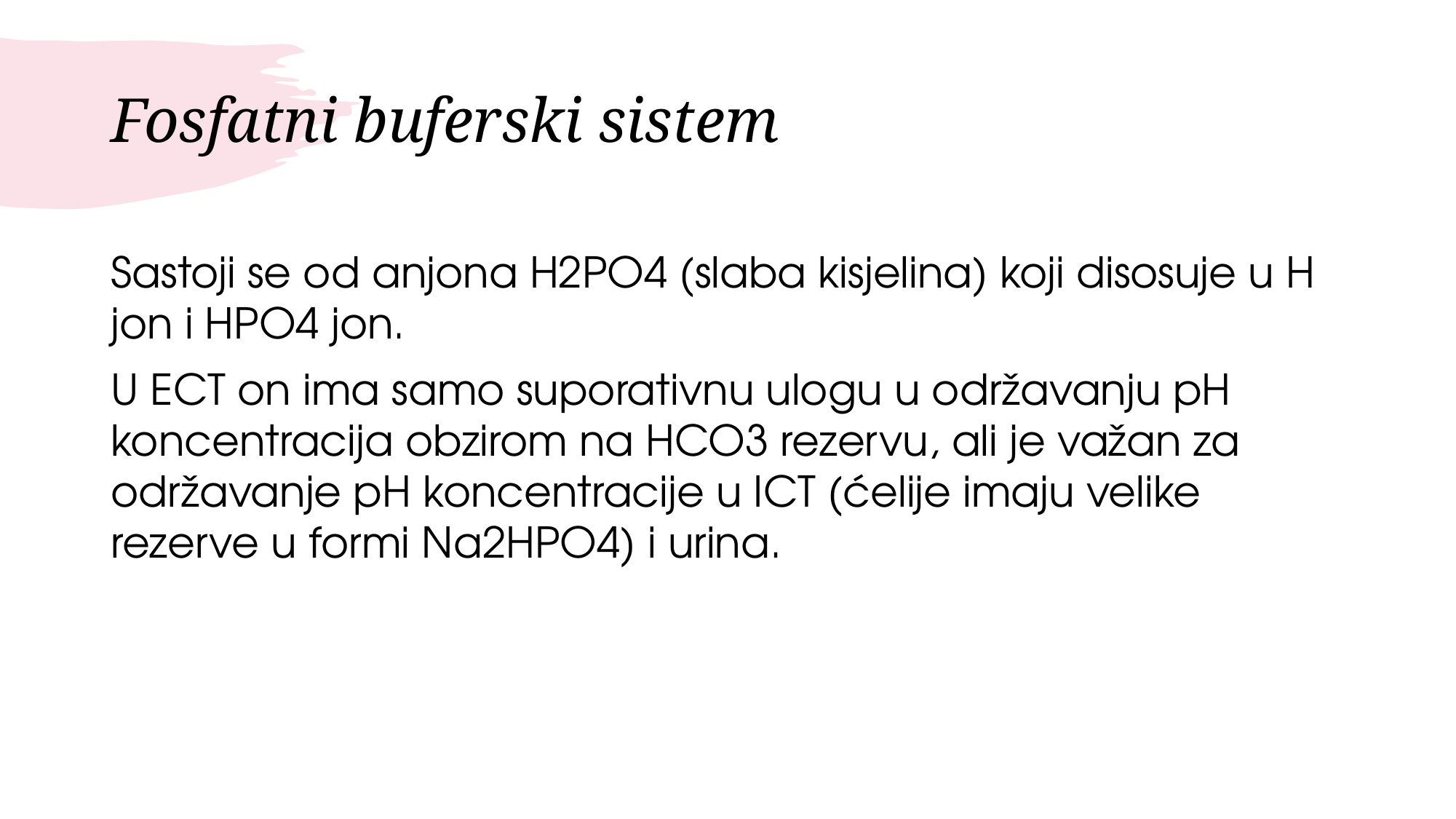

# Fosfatni buferski sistem
Sastoji se od anjona H2PO4 (slaba kisjelina) koji disosuje u H jon i HPO4 jon.
U ECT on ima samo suporativnu ulogu u održavanju pH koncentracija obzirom na HCO3 rezervu, ali je važan za održavanje pH koncentracije u ICT (ćelije imaju velike rezerve u formi Na2HPO4) i urina.